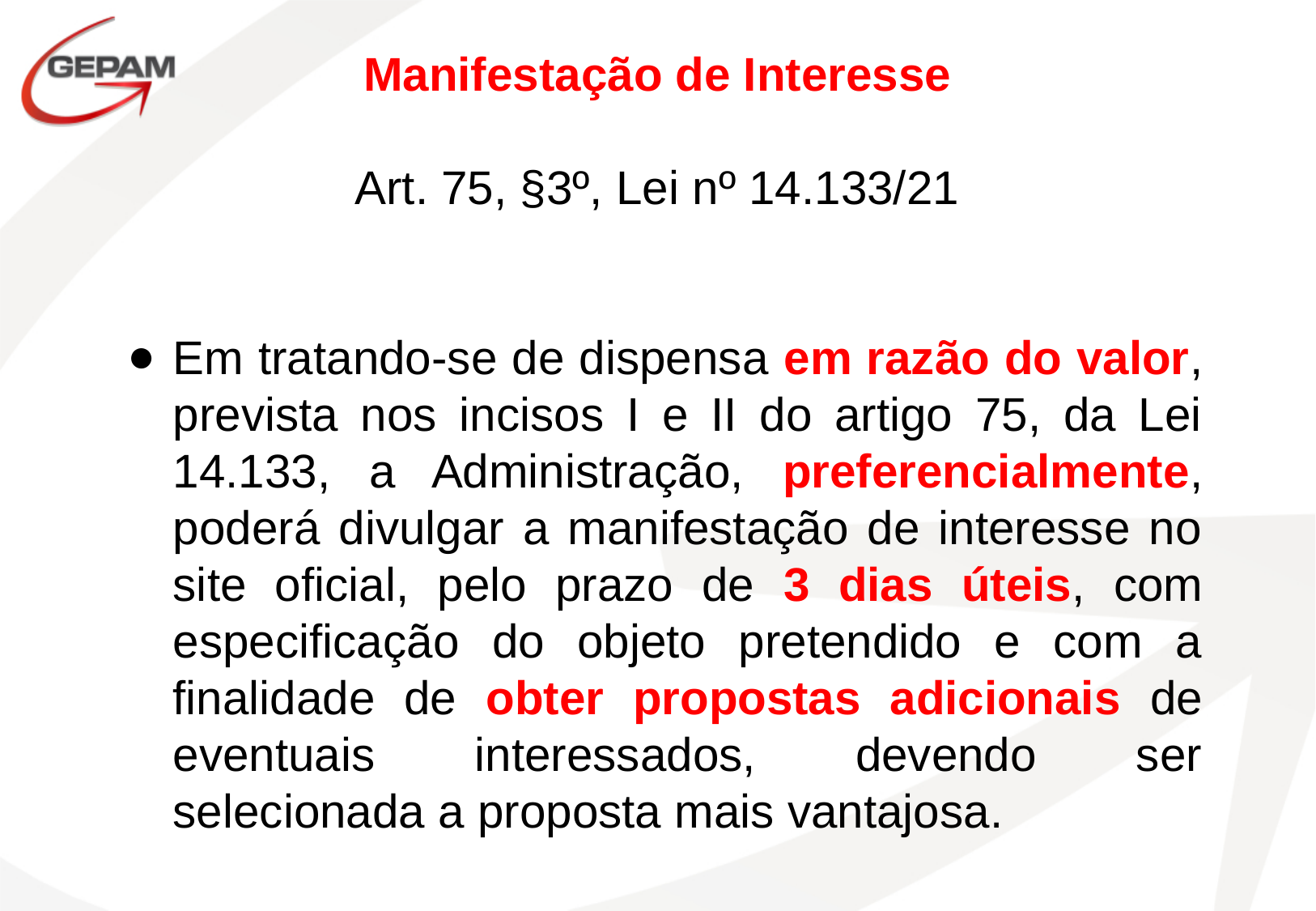

Manifestação de Interesse

Art. 75, §3º, Lei nº 14.133/21

Em tratando-se de dispensa em razão do valor, prevista nos incisos I e II do artigo 75, da Lei 14.133, a Administração, preferencialmente, poderá divulgar a manifestação de interesse no site oficial, pelo prazo de 3 dias úteis, com especificação do objeto pretendido e com a finalidade de obter propostas adicionais de eventuais interessados, devendo ser selecionada a proposta mais vantajosa.